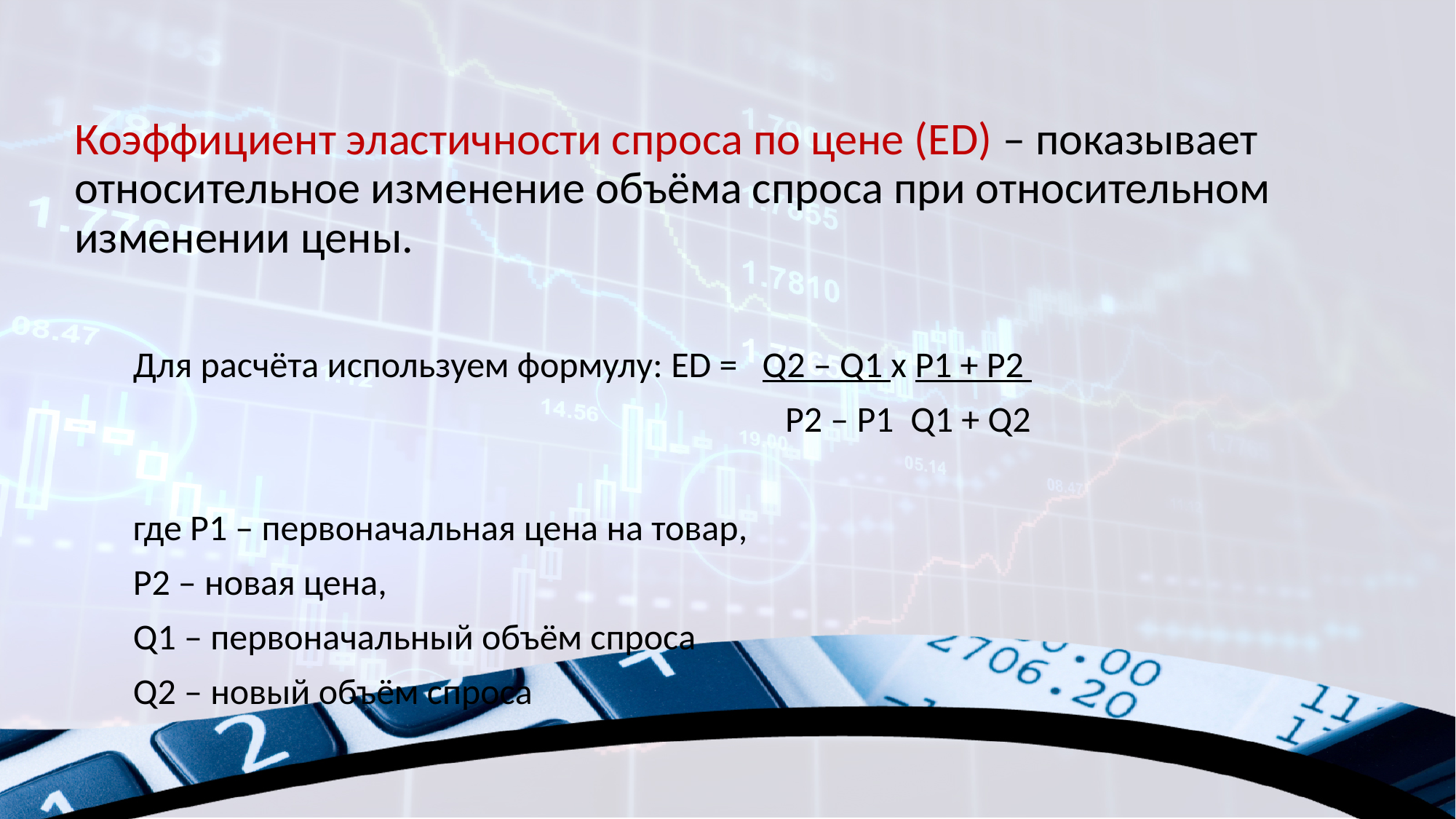

# Коэффициент эластичности спроса по цене (ED) – показывает относительное изменение объёма спроса при относительном изменении цены.
Для расчёта используем формулу: ED =   Q2 – Q1 х P1 + P2
					             P2 – P1  Q1 + Q2

где Р1 – первоначальная цена на товар,
Р2 – новая цена,
Q1 – первоначальный объём спроса
Q2 – новый объём спроса